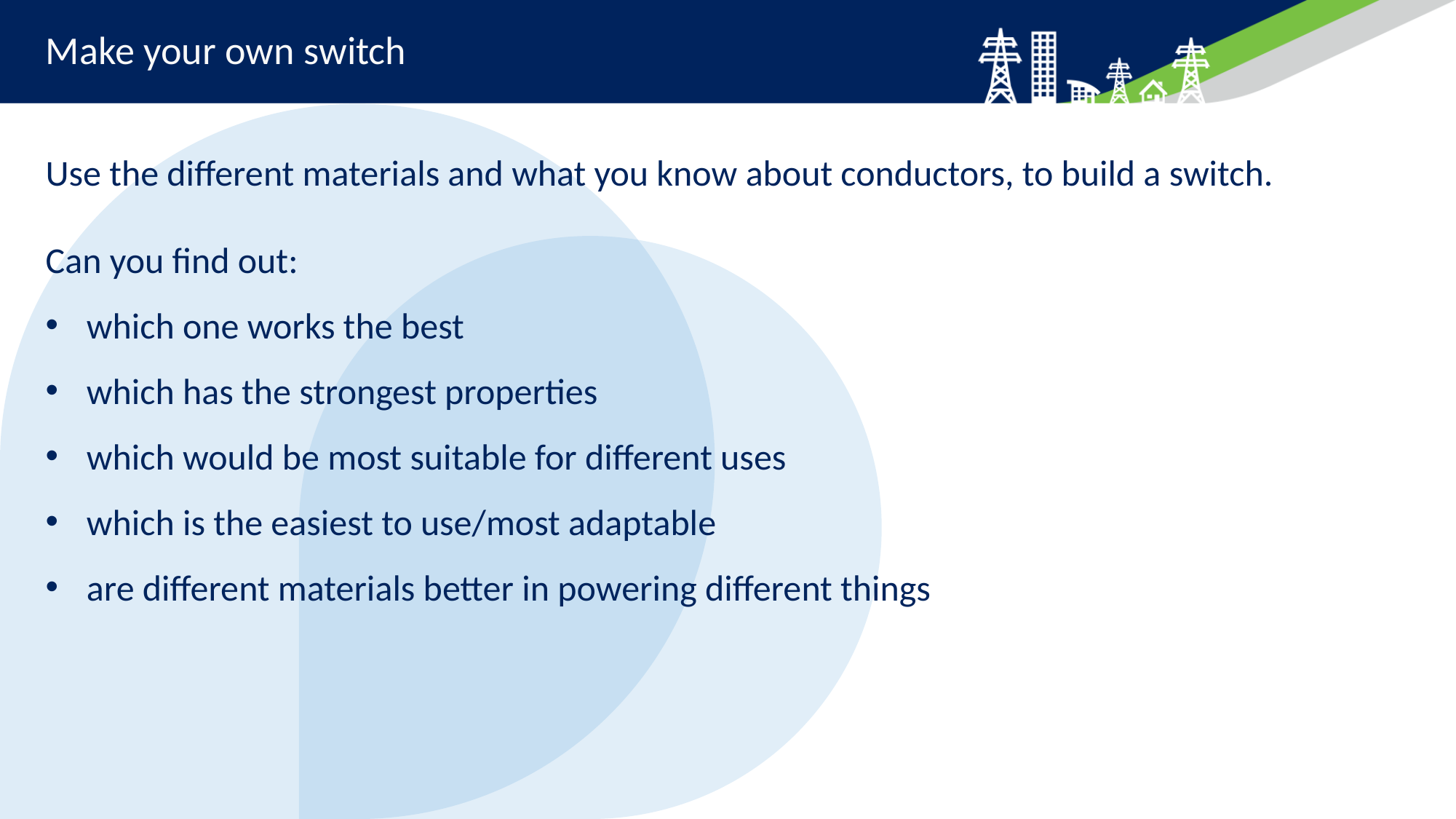

# Make your own switch

Use the different materials and what you know about conductors, to build a switch.

Can you find out:
which one works the best
which has the strongest properties
which would be most suitable for different uses
which is the easiest to use/most adaptable
are different materials better in powering different things